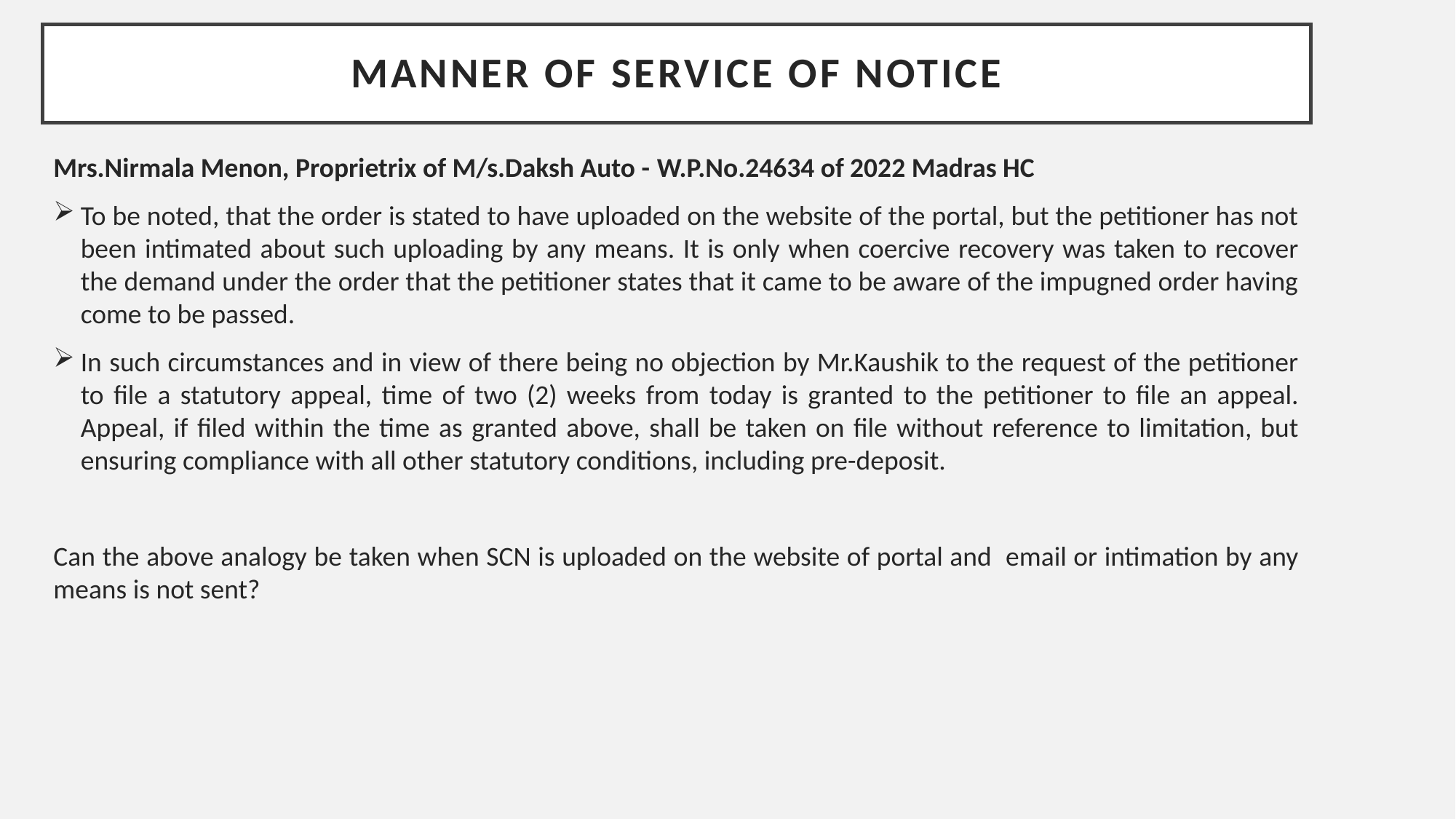

# Manner of service of notice
Mrs.Nirmala Menon, Proprietrix of M/s.Daksh Auto - W.P.No.24634 of 2022 Madras HC
To be noted, that the order is stated to have uploaded on the website of the portal, but the petitioner has not been intimated about such uploading by any means. It is only when coercive recovery was taken to recover the demand under the order that the petitioner states that it came to be aware of the impugned order having come to be passed.
In such circumstances and in view of there being no objection by Mr.Kaushik to the request of the petitioner to file a statutory appeal, time of two (2) weeks from today is granted to the petitioner to file an appeal. Appeal, if filed within the time as granted above, shall be taken on file without reference to limitation, but ensuring compliance with all other statutory conditions, including pre-deposit.

Can the above analogy be taken when SCN is uploaded on the website of portal and  email or intimation by any means is not sent?